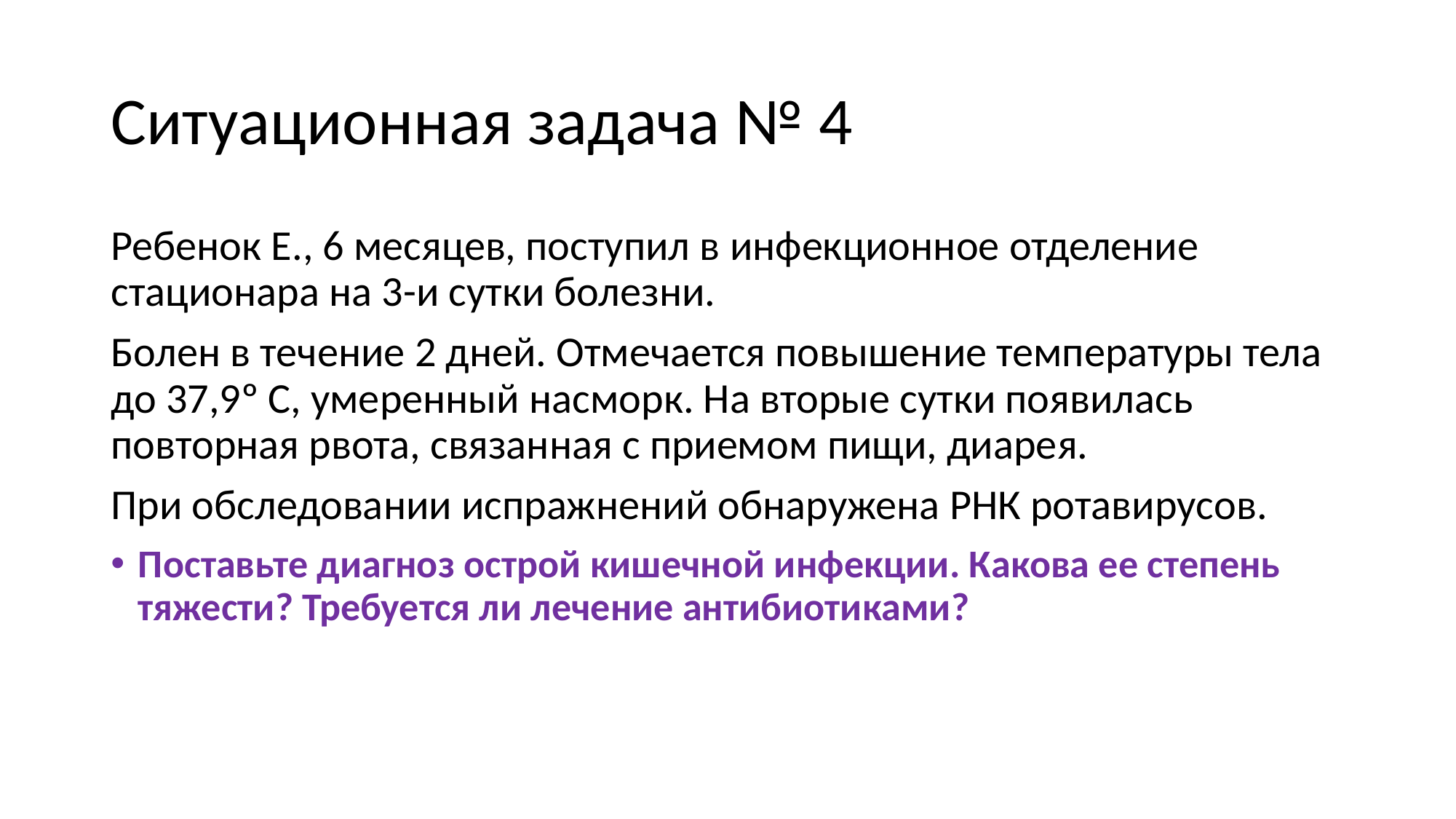

# Ситуационная задача № 4
Ребенок Е., 6 месяцев, поступил в инфекционное отделение стационара на 3-и сутки болезни.
Болен в течение 2 дней. Отмечается повышение температуры тела до 37,9º С, умеренный насморк. На вторые сутки появилась повторная рвота, связанная с приемом пищи, диарея.
При обследовании испражнений обнаружена РНК ротавирусов.
Поставьте диагноз острой кишечной инфекции. Какова ее степень тяжести? Требуется ли лечение антибиотиками?